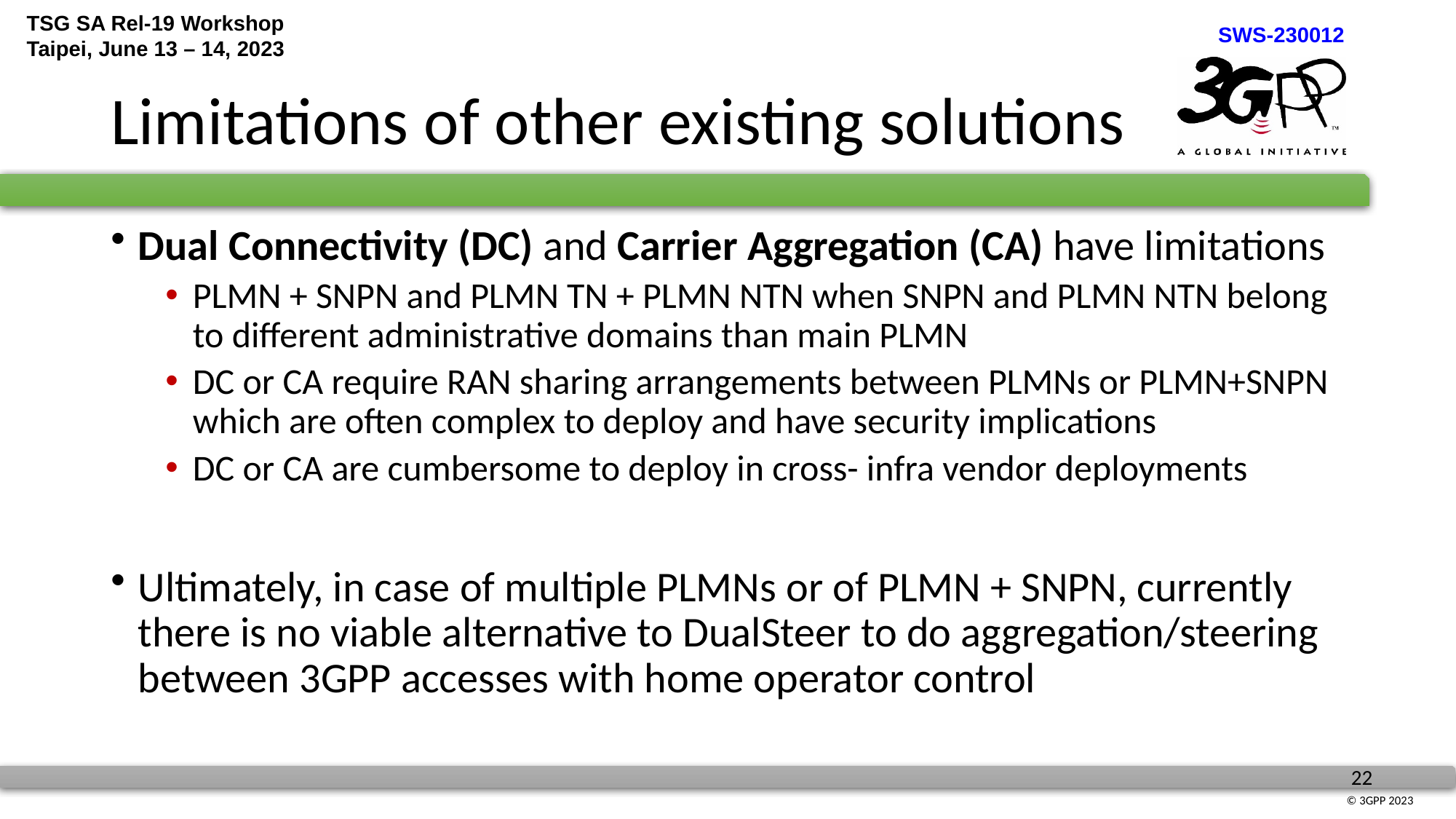

# Limitations of other existing solutions
Dual Connectivity (DC) and Carrier Aggregation (CA) have limitations
PLMN + SNPN and PLMN TN + PLMN NTN when SNPN and PLMN NTN belong to different administrative domains than main PLMN
DC or CA require RAN sharing arrangements between PLMNs or PLMN+SNPN which are often complex to deploy and have security implications
DC or CA are cumbersome to deploy in cross- infra vendor deployments

Ultimately, in case of multiple PLMNs or of PLMN + SNPN, currently there is no viable alternative to DualSteer to do aggregation/steering between 3GPP accesses with home operator control